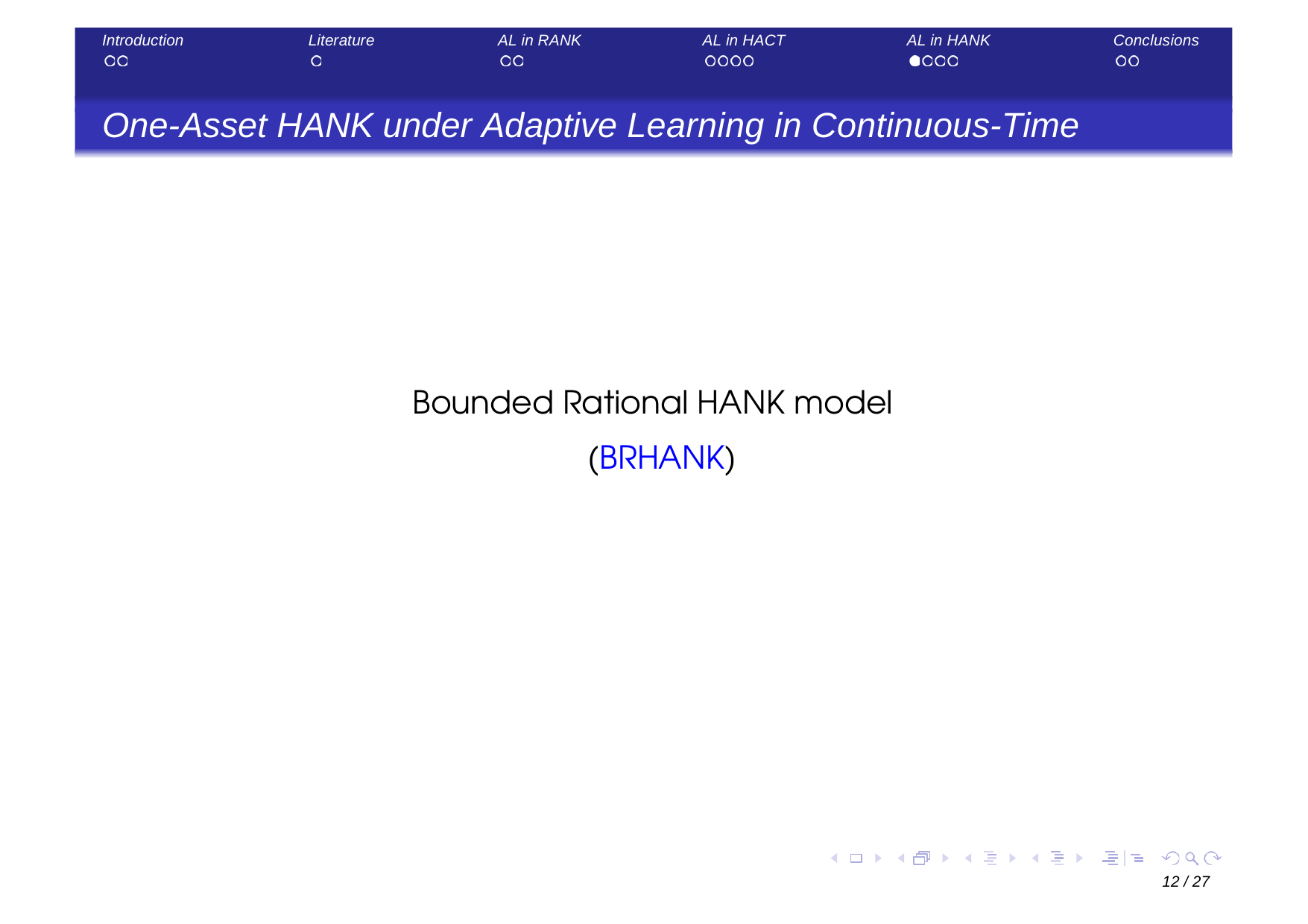

Introduction
Literature
AL in RANK
AL in HACT
AL in HANK
Conclusions

One-Asset HANK under Adaptive Learning in Continuous-Time

Bounded Rational HANK model  (BRHANK)
12 / 27